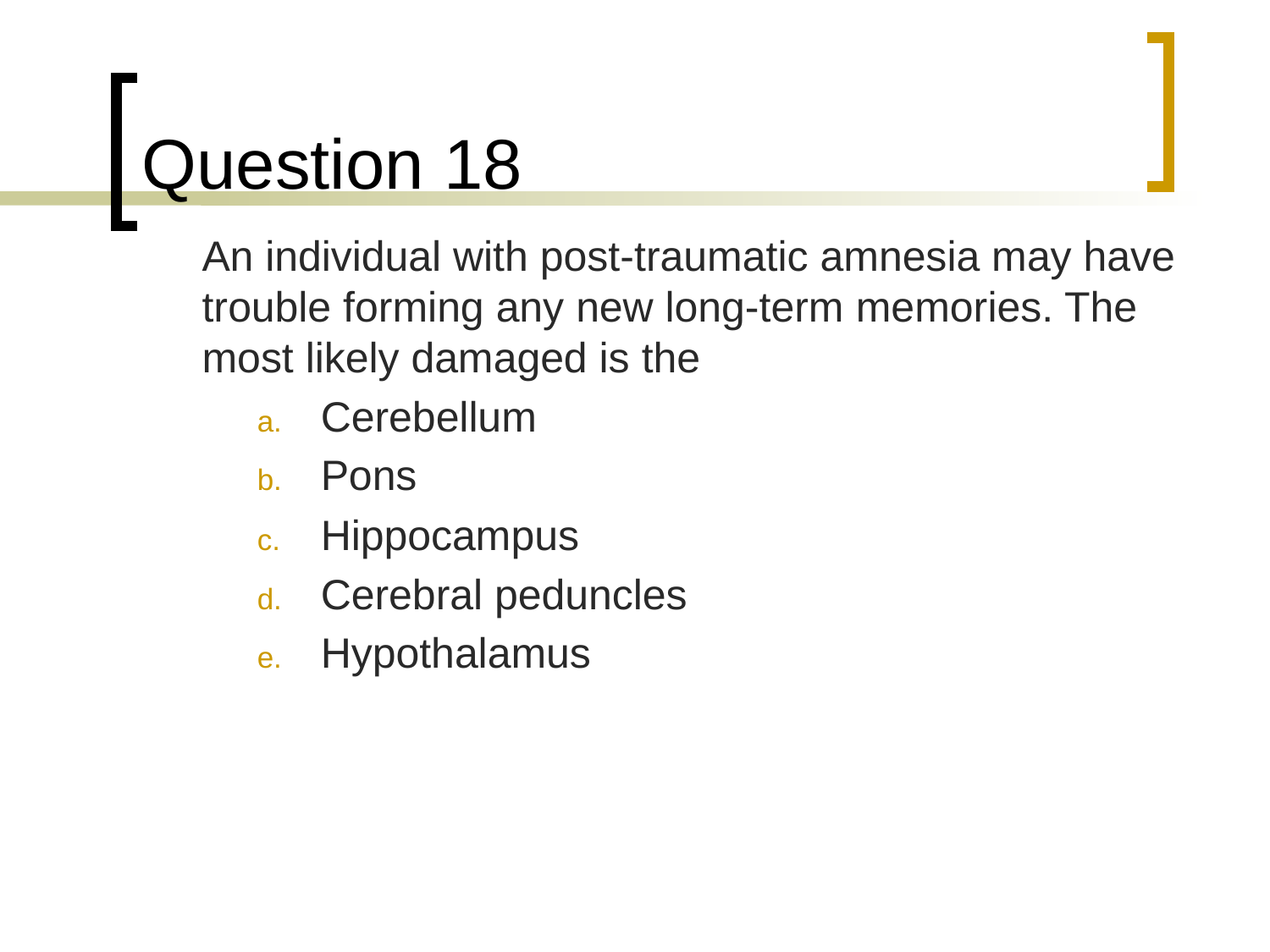

# Question 18
	An individual with post-traumatic amnesia may have trouble forming any new long-term memories. The most likely damaged is the
Cerebellum
Pons
Hippocampus
Cerebral peduncles
Hypothalamus